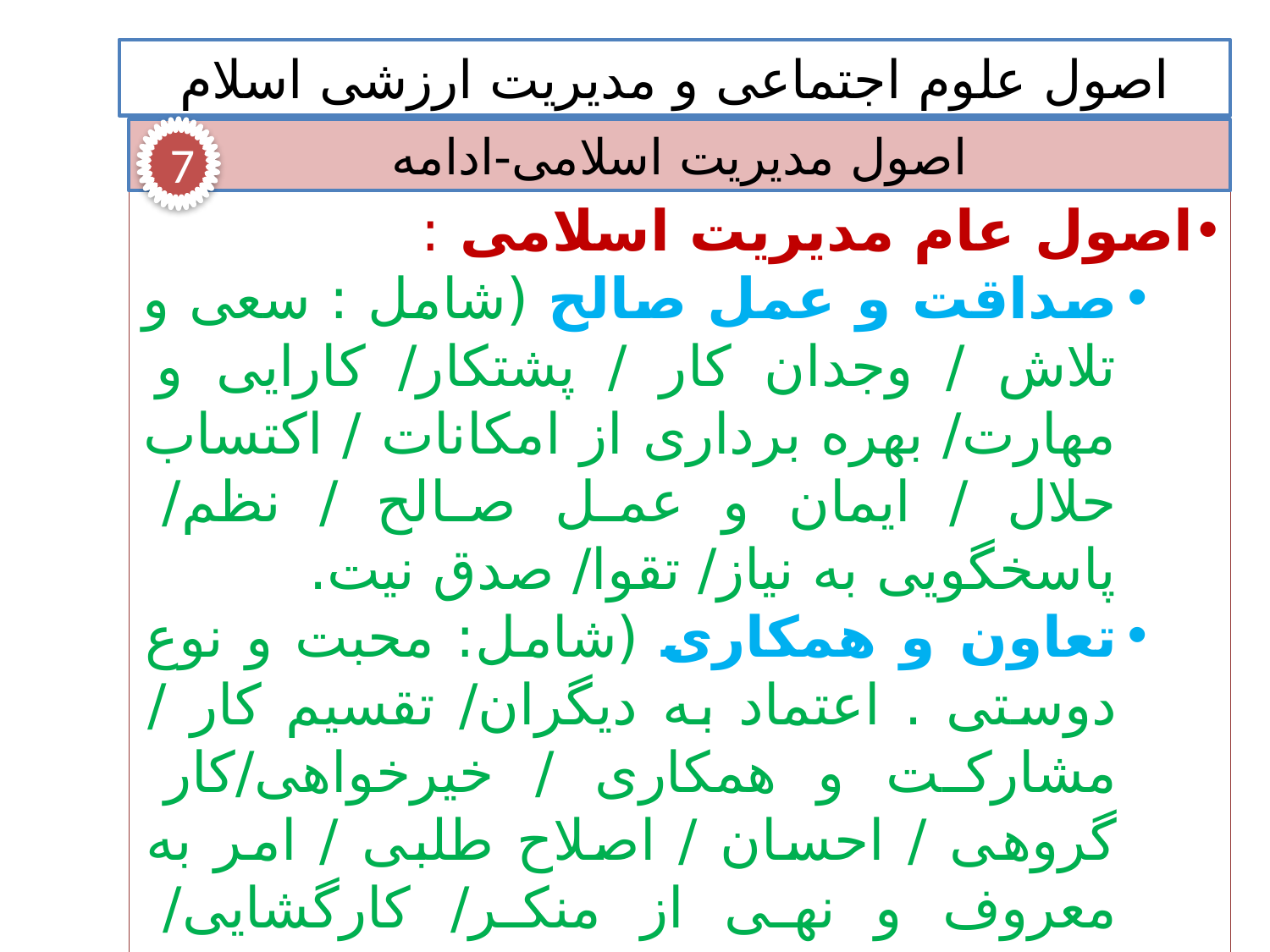

اصول علوم اجتماعی و مدیریت ارزشی اسلام
اصول مدیریت اسلامی-ادامه
7
اصول عام مدیریت اسلامی :
صداقت و عمل صالح (شامل : سعی و تلاش / وجدان کار / پشتکار/ کارایی و مهارت/ بهره برداری از امکانات / اکتساب حلال / ایمان و عمل صالح / نظم/ پاسخگویی به نیاز/ تقوا/ صدق نیت.
تعاون و همکاری (شامل: محبت و نوع دوستی . اعتماد به دیگران/ تقسیم کار / مشارکت و همکاری / خیرخواهی/کار گروهی / احسان / اصلاح طلبی / امر به معروف و نهی از منکر/ کارگشایی/ نصیحت و انتقاد)